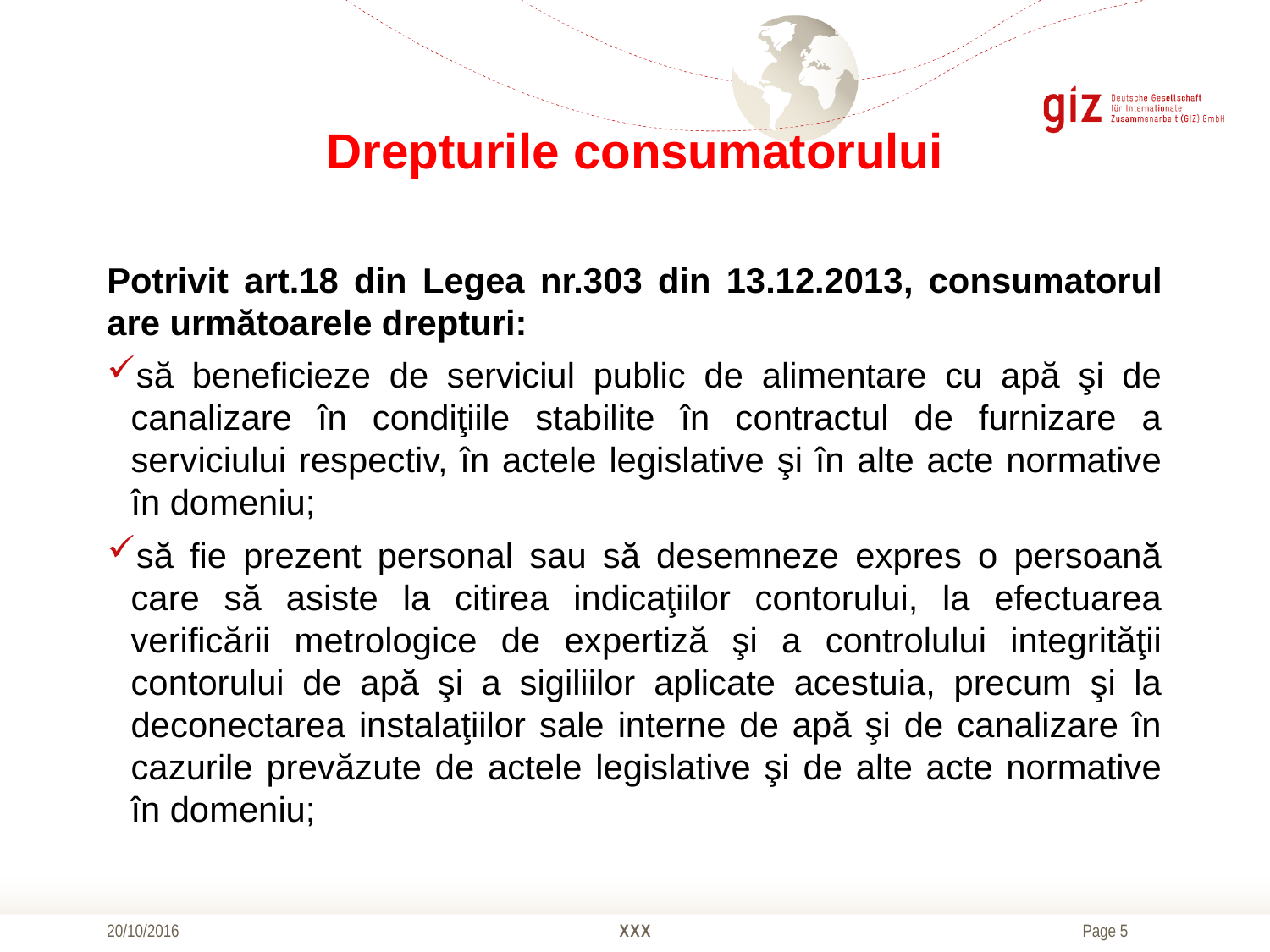

# Drepturile consumatorului

Potrivit art.18 din Legea nr.303 din 13.12.2013, consumatorul are următoarele drepturi:
să beneficieze de serviciul public de alimentare cu apă şi de canalizare în condiţiile stabilite în contractul de furnizare a serviciului respectiv, în actele legislative şi în alte acte normative în domeniu;
să fie prezent personal sau să desemneze expres o persoană care să asiste la citirea indicaţiilor contorului, la efectuarea verificării metrologice de expertiză şi a controlului integrităţii contorului de apă şi a sigiliilor aplicate acestuia, precum şi la deconectarea instalaţiilor sale interne de apă şi de canalizare în cazurile prevăzute de actele legislative şi de alte acte normative în domeniu;
20/10/2016
XXX